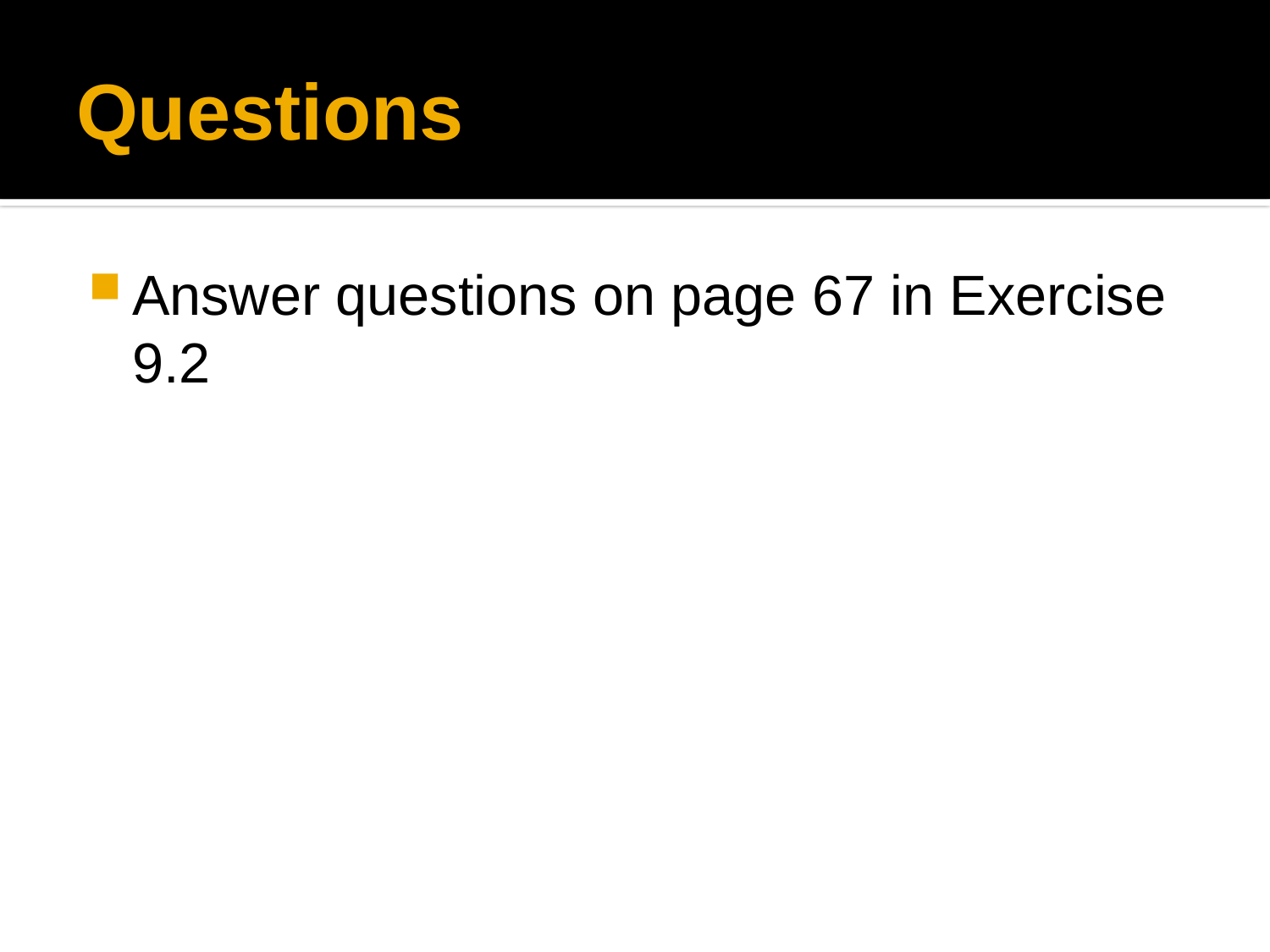

# Questions
Answer questions on page 67 in Exercise 9.2